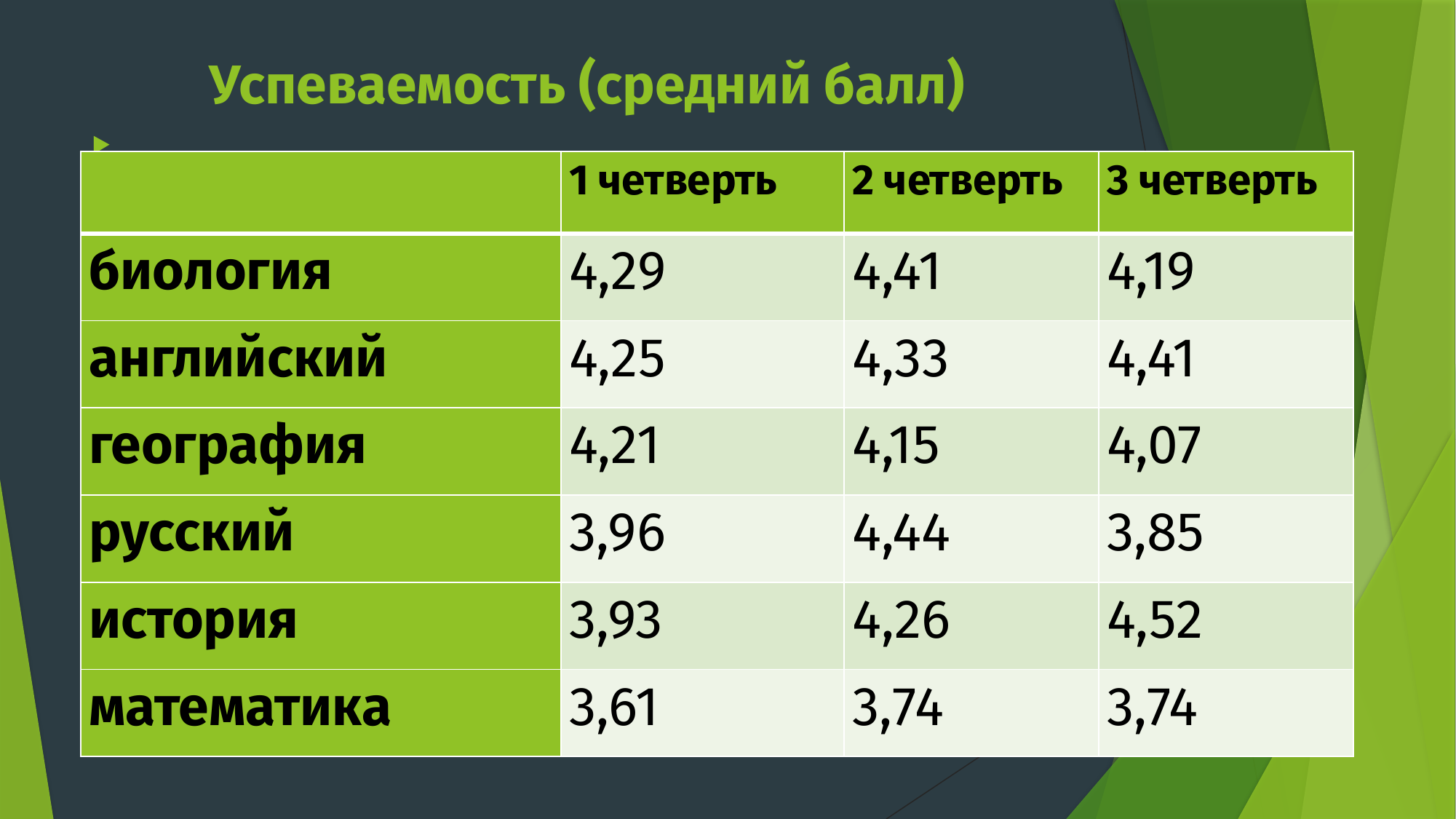

# Успеваемость (средний балл)

|  | 1 четверть | 2 четверть | 3 четверть |
| --- | --- | --- | --- |
| биология | 4,29 | 4,41 | 4,19 |
| английский | 4,25 | 4,33 | 4,41 |
| география | 4,21 | 4,15 | 4,07 |
| русский | 3,96 | 4,44 | 3,85 |
| история | 3,93 | 4,26 | 4,52 |
| математика | 3,61 | 3,74 | 3,74 |